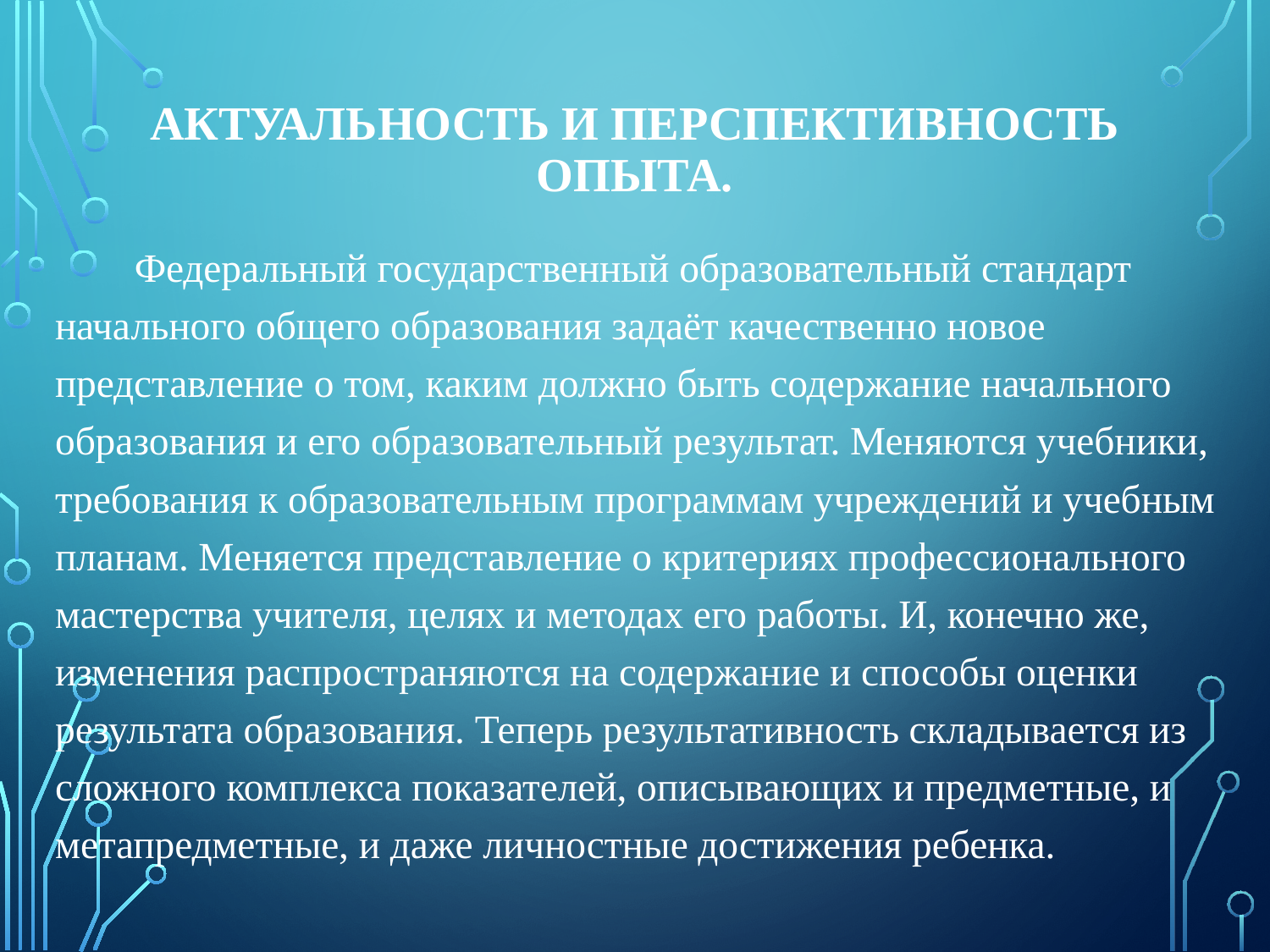

# Актуальность и перспективность опыта.
        Федеральный государственный образовательный стандарт начального общего образования задаёт качественно новое представление о том, каким должно быть содержание начального образования и его образовательный результат. Меняются учебники, требования к образовательным программам учреждений и учебным планам. Меняется представление о критериях профессионального мастерства учителя, целях и методах его работы. И, конечно же, изменения распространяются на содержание и способы оценки результата образования. Теперь результативность складывается из сложного комплекса показателей, описывающих и предметные, и метапредметные, и даже личностные достижения ребенка.